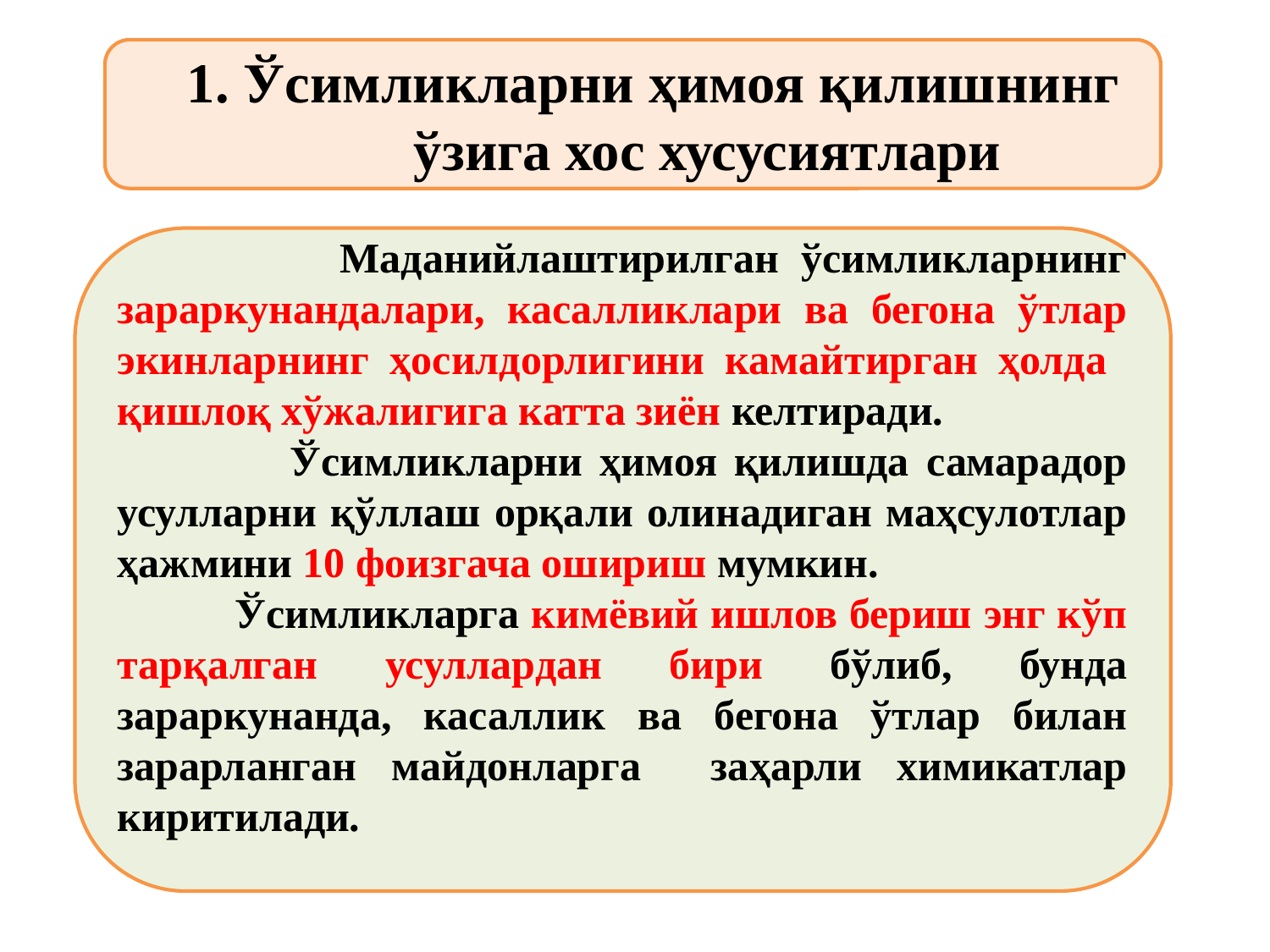

1. Ўсимликларни ҳимоя қилишнинг
                ўзига хос хусусиятлари
          Маданийлаштирилган ўсимликларнинг зараркунандалари, касалликлари ва бегона ўтлар экинларнинг ҳосилдорлигини камайтирган ҳолда  қишлоқ хўжалигига катта зиён келтиради.
          Ўсимликларни ҳимоя қилишда самарадор усулларни қўллаш орқали олинадиган маҳсулотлар ҳажмини 10 фоизгача ошириш мумкин.
          Ўсимликларга кимёвий ишлов бериш энг кўп тарқалган усуллардан бири бўлиб, бунда зараркунанда, касаллик ва бегона ўтлар билан зарарланган майдонларга  заҳарли химикатлар киритилади.